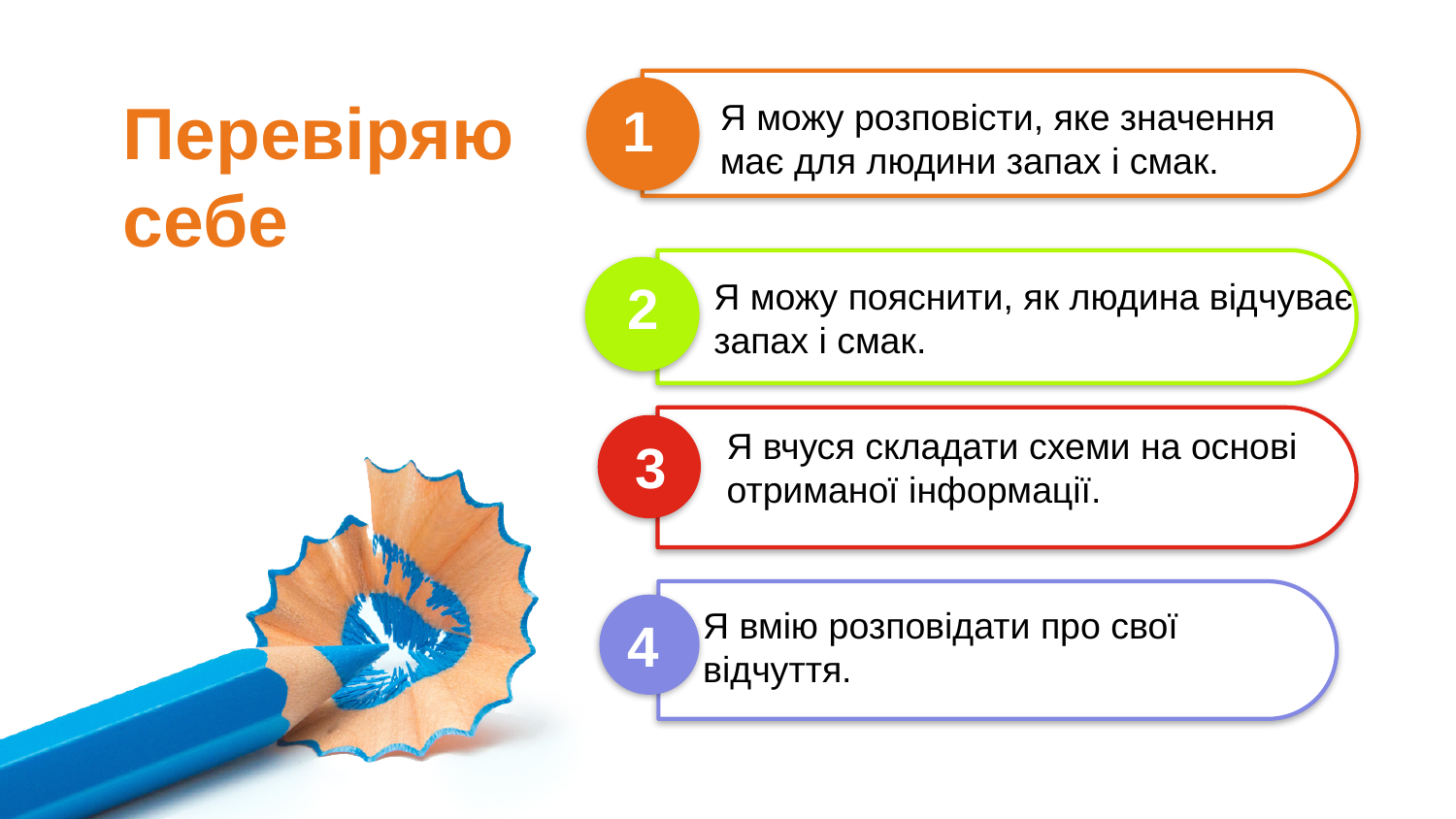

Перевіряю себе

Я можу розповісти, яке значення
має для людини запах і смак.
1

2
Я можу пояснити, як людина відчуває запах і смак.

Я вчуся складати схеми на основі отриманої інформації.
3

Я вмію розповідати про свої
відчуття.

4